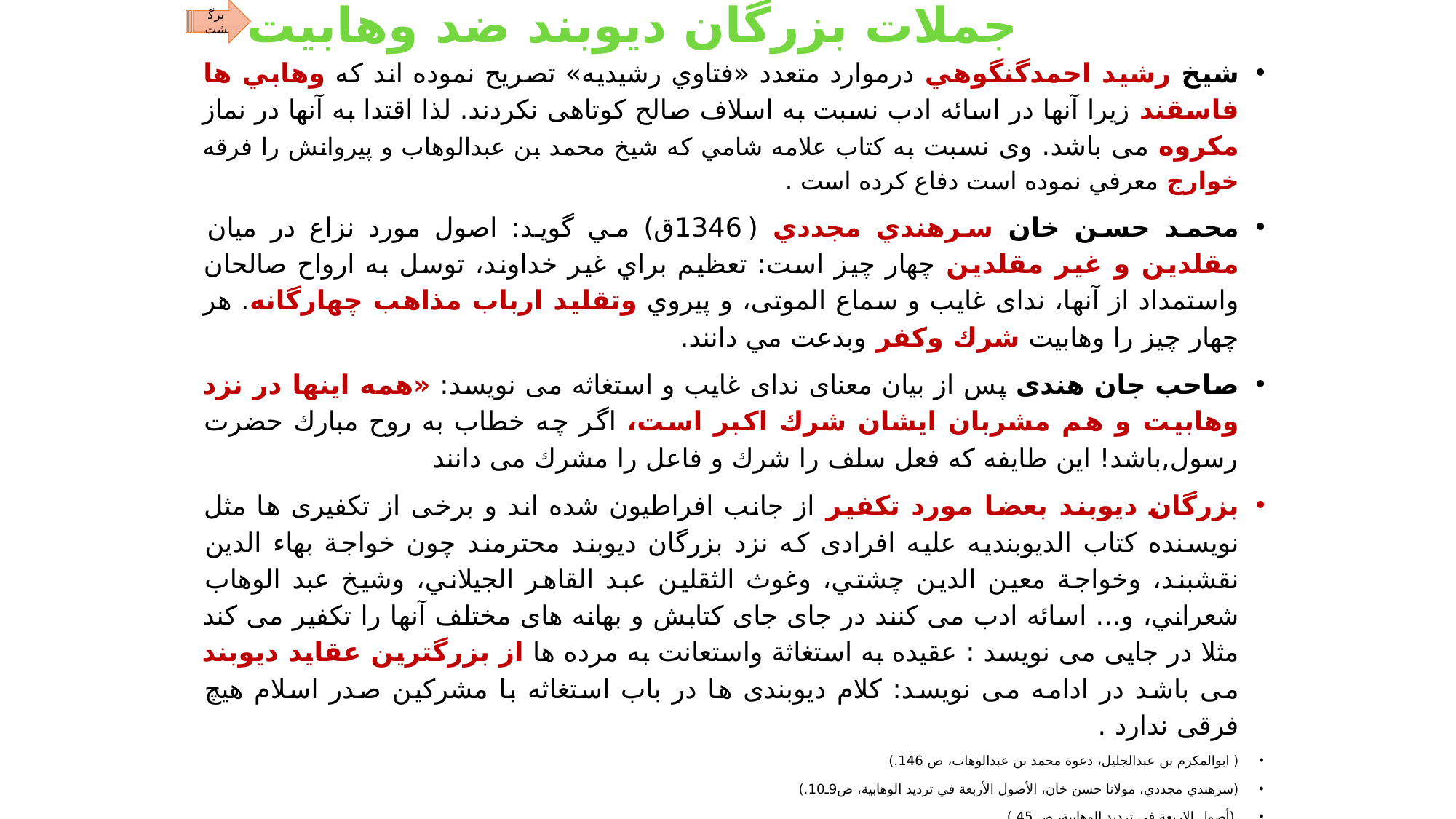

برگشت
# جملات بزرگان دیوبند ضد وهابیت
شيخ رشيد احمدگنگوهي درموارد متعدد «فتاوي رشيديه» تصريح نموده اند که وهابي ها فاسقند زيرا آنها در اسائه ادب نسبت به اسلاف صالح کوتاهی نکردند. لذا اقتدا به آنها در نماز مکروه می باشد. وی نسبت به کتاب علامه شامي که شيخ محمد بن عبدالوهاب و پيروانش را فرقه خوارج معرفي نموده است دفاع کرده است .
محمد حسن خان سرهندي مجددي (1346ق) مي گويد: اصول مورد نزاع در ميان مقلدين و غير مقلدين چهار چيز است: تعظيم براي غير خداوند، توسل به ارواح صالحان واستمداد از آنها، ندای غايب و سماع الموتى، و پيروي وتقليد ارباب مذاهب چهارگانه. هر چهار چيز را وهابيت شرك وكفر وبدعت مي دانند.
صاحب جان هندى پس از بیان معنای نداى غايب و استغاثه مى نويسد: «همه اینها در نزد وهابيت و هم مشربان ايشان شرك اكبر است، اگر چه خطاب به روح مبارك حضرت رسول,باشد! اين طايفه كه فعل سلف را شرك و فاعل را مشرك مى دانند
بزرگان دیوبند بعضا مورد تکفیر از جانب افراطیون شده اند و برخی از تکفیری ها مثل نویسنده کتاب الدیوبندیه علیه افرادی که نزد بزرگان دیوبند محترمند چون خواجة بهاء الدين نقشبند، وخواجة معين الدين چشتي، وغوث الثقلين عبد القاهر الجيلاني، وشيخ عبد الوهاب شعراني، و... اسائه ادب می کنند در جای جای کتابش و بهانه های مختلف آنها را تکفیر می کند مثلا در جایی می نویسد : عقيده به استغاثة واستعانت به مرده ها از بزرگترین عقاید دیوبند می باشد در ادامه می نویسد: کلام دیوبندی ها در باب استغاثه با مشرکین صدر اسلام هیچ فرقی ندارد .
( ابوالمکرم بن عبدالجليل، دعوة محمد بن عبدالوهاب، ص 146.)
(سرهندي مجددي، مولانا حسن خان، الأصول الأربعة في ترديد الوهابية، ص9ـ10.)
.(أصول الاربعة في ترديد الوهابية، ص 45.)
الديوبندية (ص: 7)